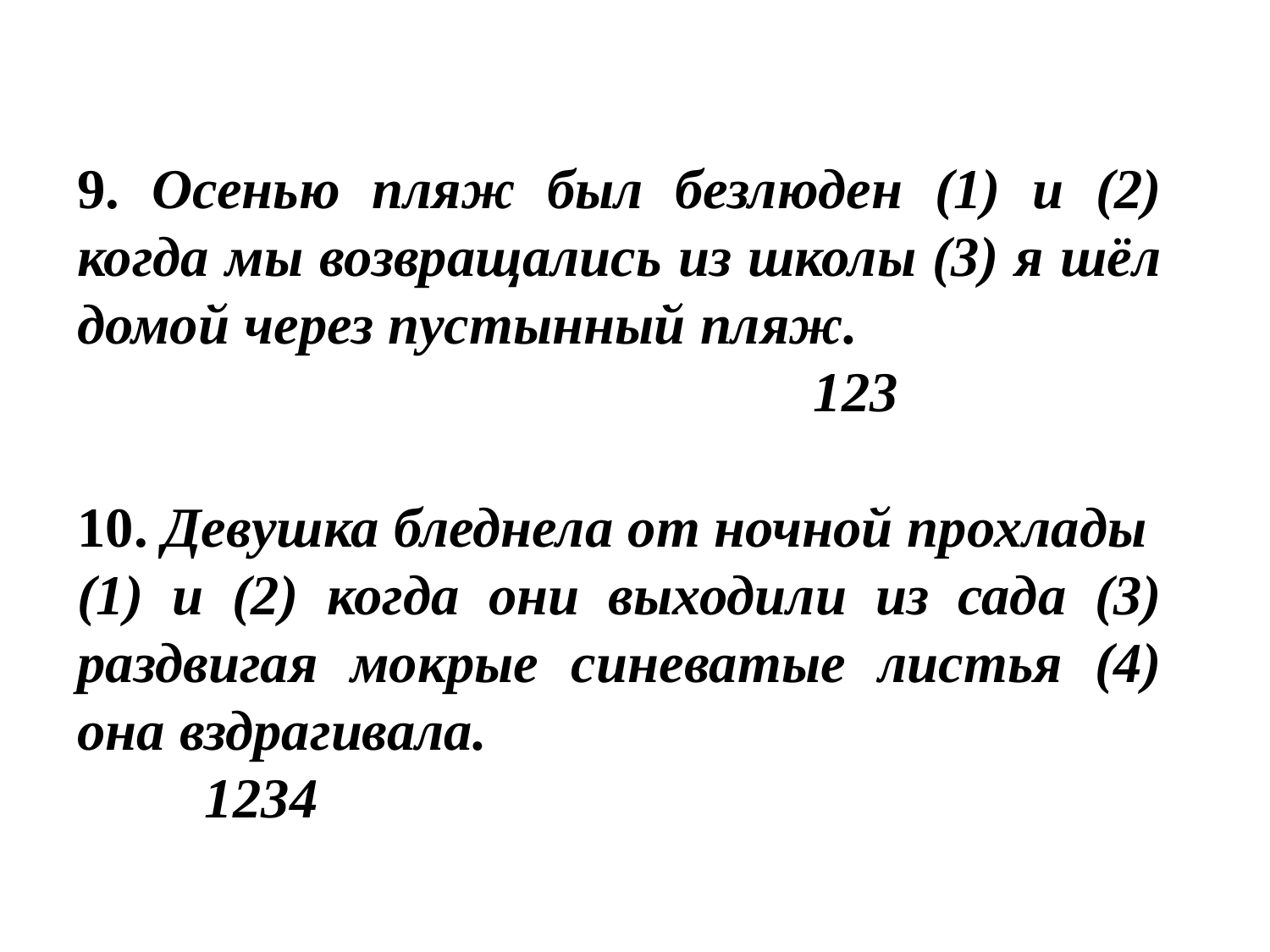

9. Осенью пляж был безлюден (1) и (2) когда мы возвращались из школы (3) я шёл домой через пустынный пляж.                                                                          123

10. Девушка бледнела от ночной прохлады  (1) и (2) когда они выходили из сада (3) раздвигая мокрые синеватые листья (4) она вздрагивала.                                                         1234